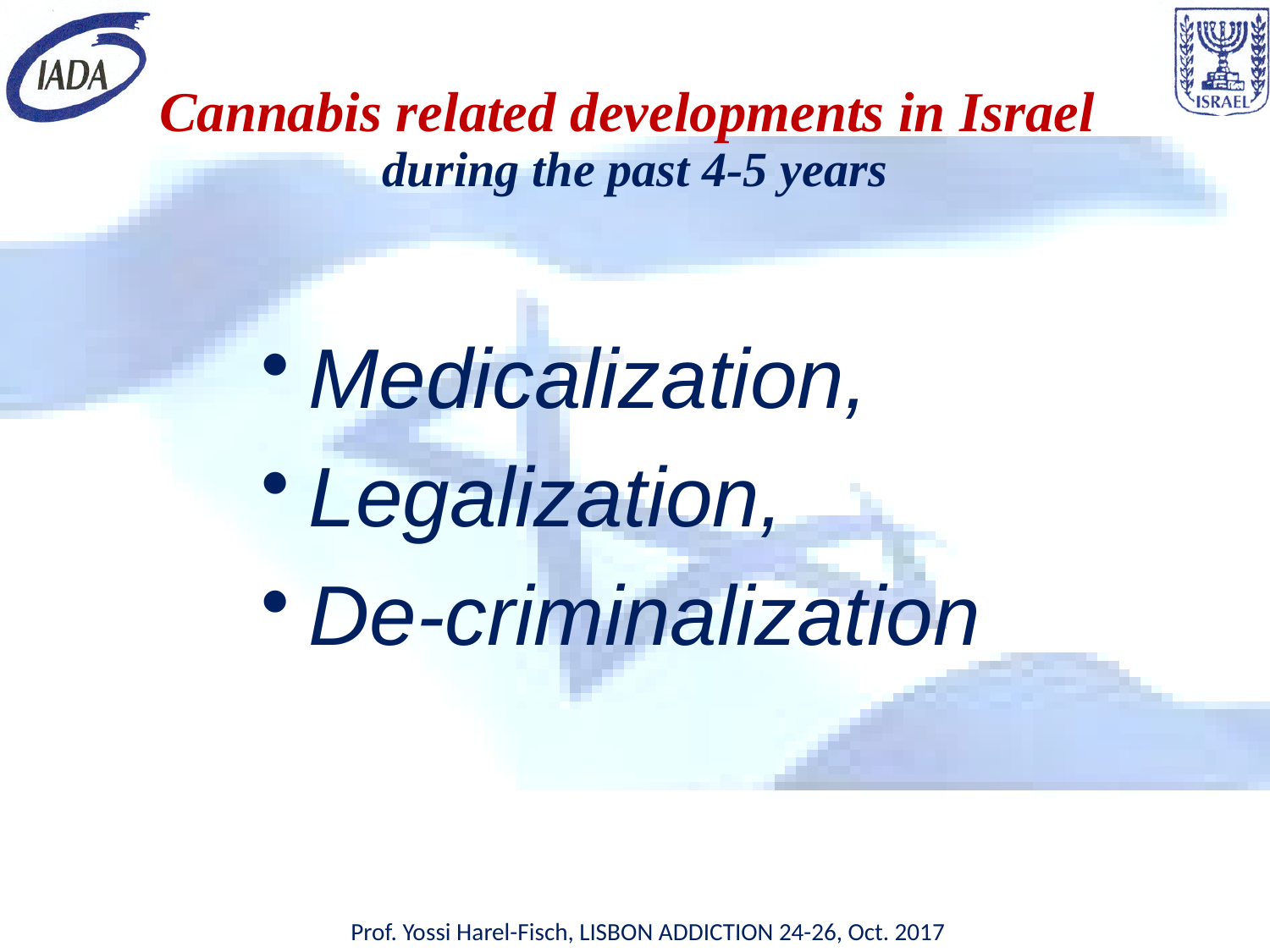

# Cannabis related developments in Israel during the past 4-5 years
Medicalization,
Legalization,
De-criminalization
Prof. Yossi Harel-Fisch, LISBON ADDICTION 24-26, Oct. 2017